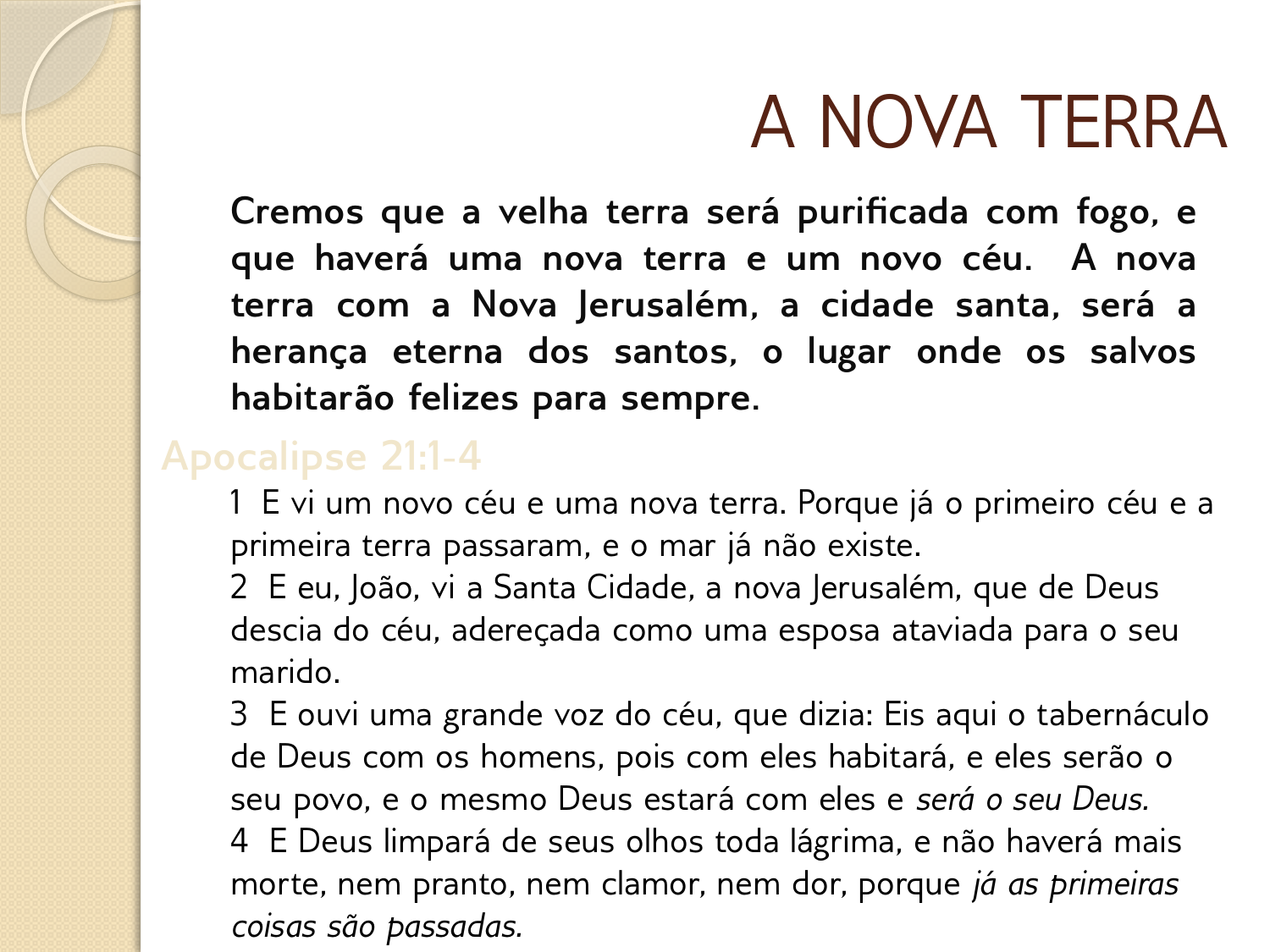

# A NOVA TERRA
Cremos que a velha terra será purificada com fogo, e que haverá uma nova terra e um novo céu.  A nova terra com a Nova Jerusalém, a cidade santa, será a herança eterna dos santos, o lugar onde os salvos habitarão felizes para sempre.
Apocalipse 21:1-4
1  E vi um novo céu e uma nova terra. Porque já o primeiro céu e a primeira terra passaram, e o mar já não existe.
2  E eu, João, vi a Santa Cidade, a nova Jerusalém, que de Deus descia do céu, adereçada como uma esposa ataviada para o seu marido.
3  E ouvi uma grande voz do céu, que dizia: Eis aqui o tabernáculo de Deus com os homens, pois com eles habitará, e eles serão o seu povo, e o mesmo Deus estará com eles e será o seu Deus.
4  E Deus limpará de seus olhos toda lágrima, e não haverá mais morte, nem pranto, nem clamor, nem dor, porque já as primeiras coisas são passadas.